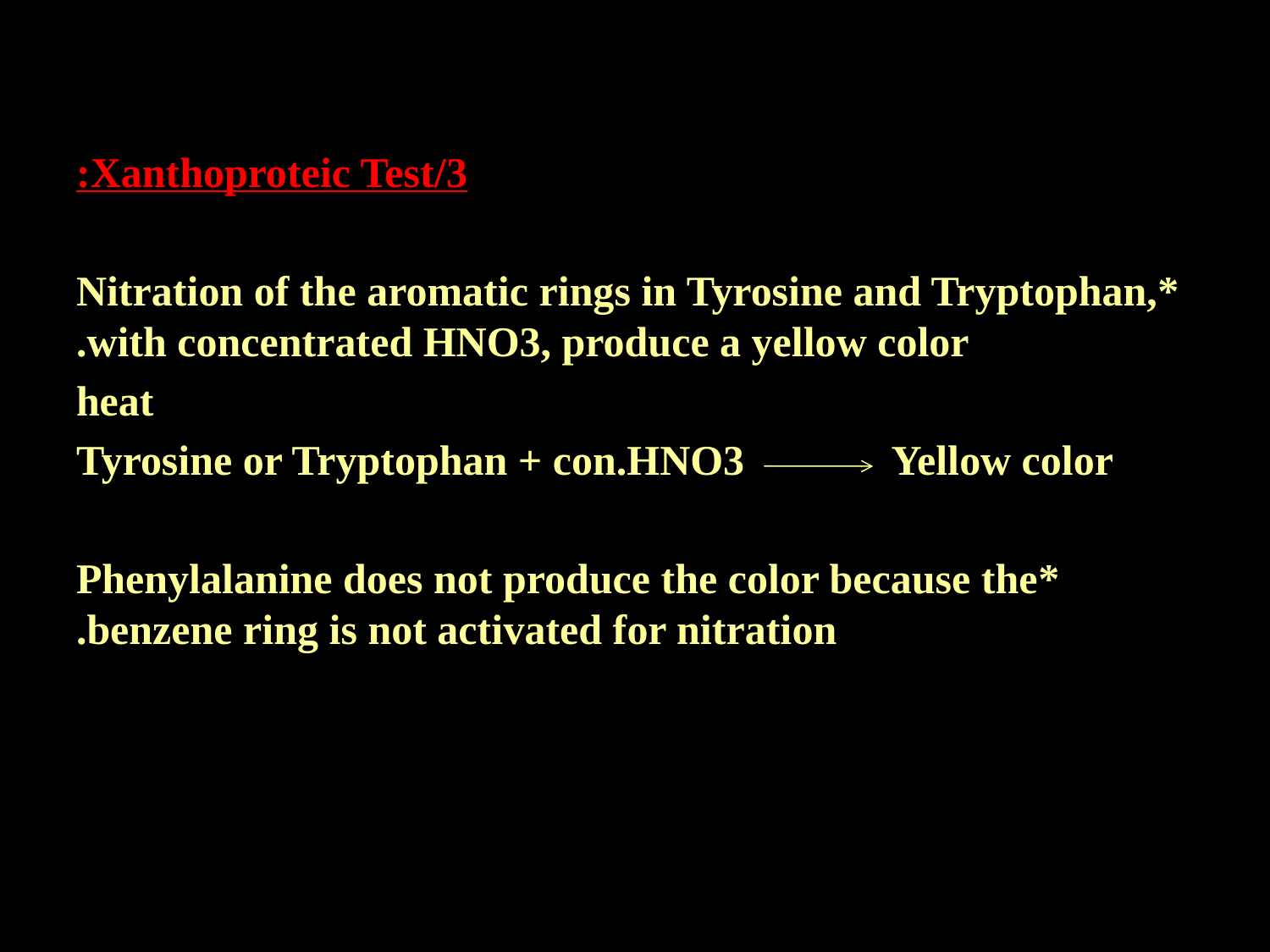

#
3/Xanthoproteic Test:

*Nitration of the aromatic rings in Tyrosine and Tryptophan, with concentrated HNO3, produce a yellow color.
                                                                  heat
Tyrosine or Tryptophan + con.HNO3              Yellow color

*Phenylalanine does not produce the color because the benzene ring is not activated for nitration.